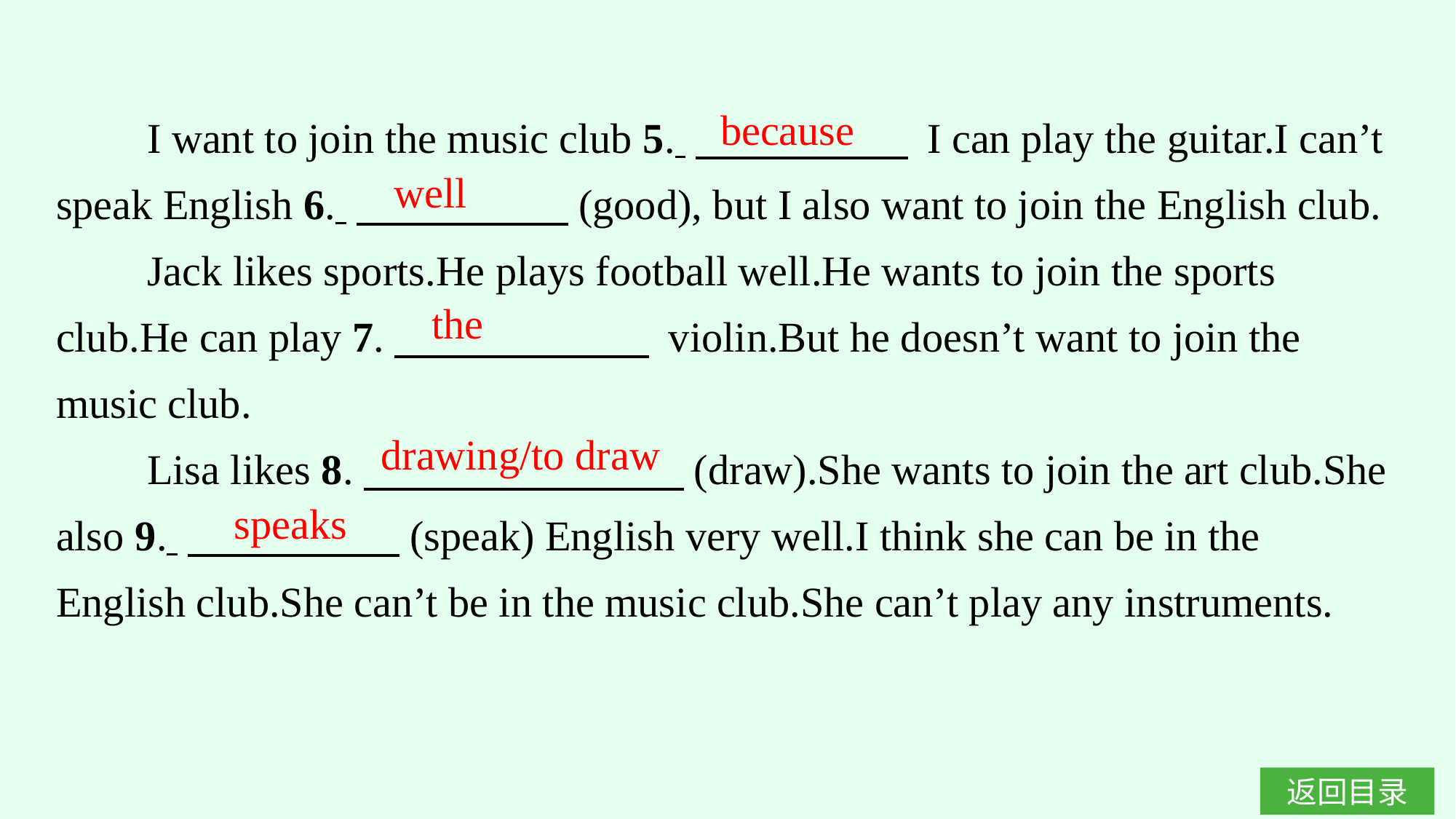

I want to join the music club 5. 　　　　　 I can play the guitar.I can’t speak English 6. 　　　　　(good), but I also want to join the English club.
Jack likes sports.He plays football well.He wants to join the sports club.He can play 7.　　　　　　 violin.But he doesn’t want to join the music club.
Lisa likes 8.　　　       　　　(draw).She wants to join the art club.She also 9. 　　　　　(speak) English very well.I think she can be in the English club.She can’t be in the music club.She can’t play any instruments.
because
well
the
drawing/to draw
speaks